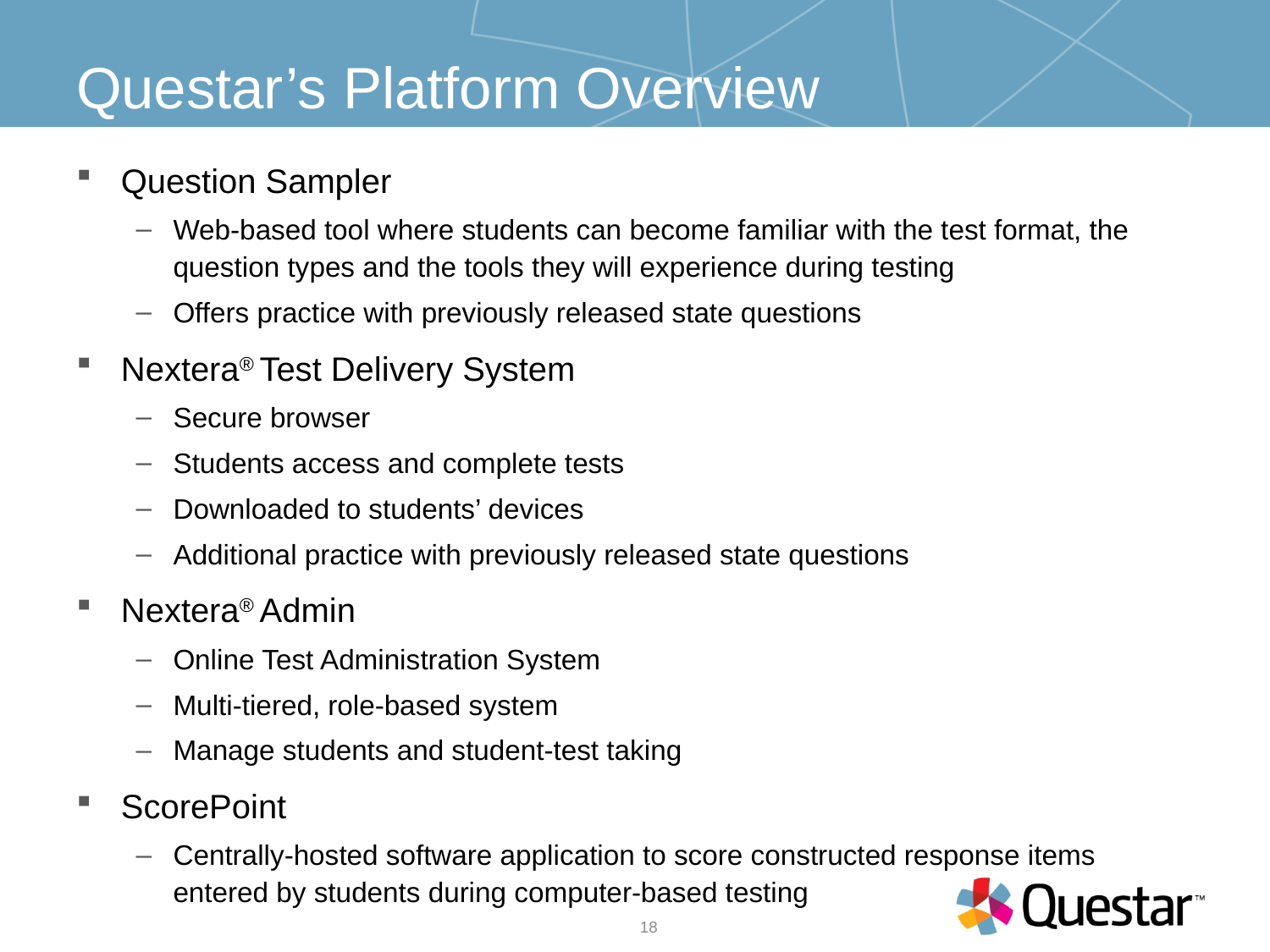

# Questar’s Platform Overview
Question Sampler
Web-based tool where students can become familiar with the test format, the question types and the tools they will experience during testing
Offers practice with previously released state questions
Nextera® Test Delivery System
Secure browser
Students access and complete tests
Downloaded to students’ devices
Additional practice with previously released state questions
Nextera® Admin
Online Test Administration System
Multi-tiered, role-based system
Manage students and student-test taking
ScorePoint
Centrally-hosted software application to score constructed response items entered by students during computer-based testing
18